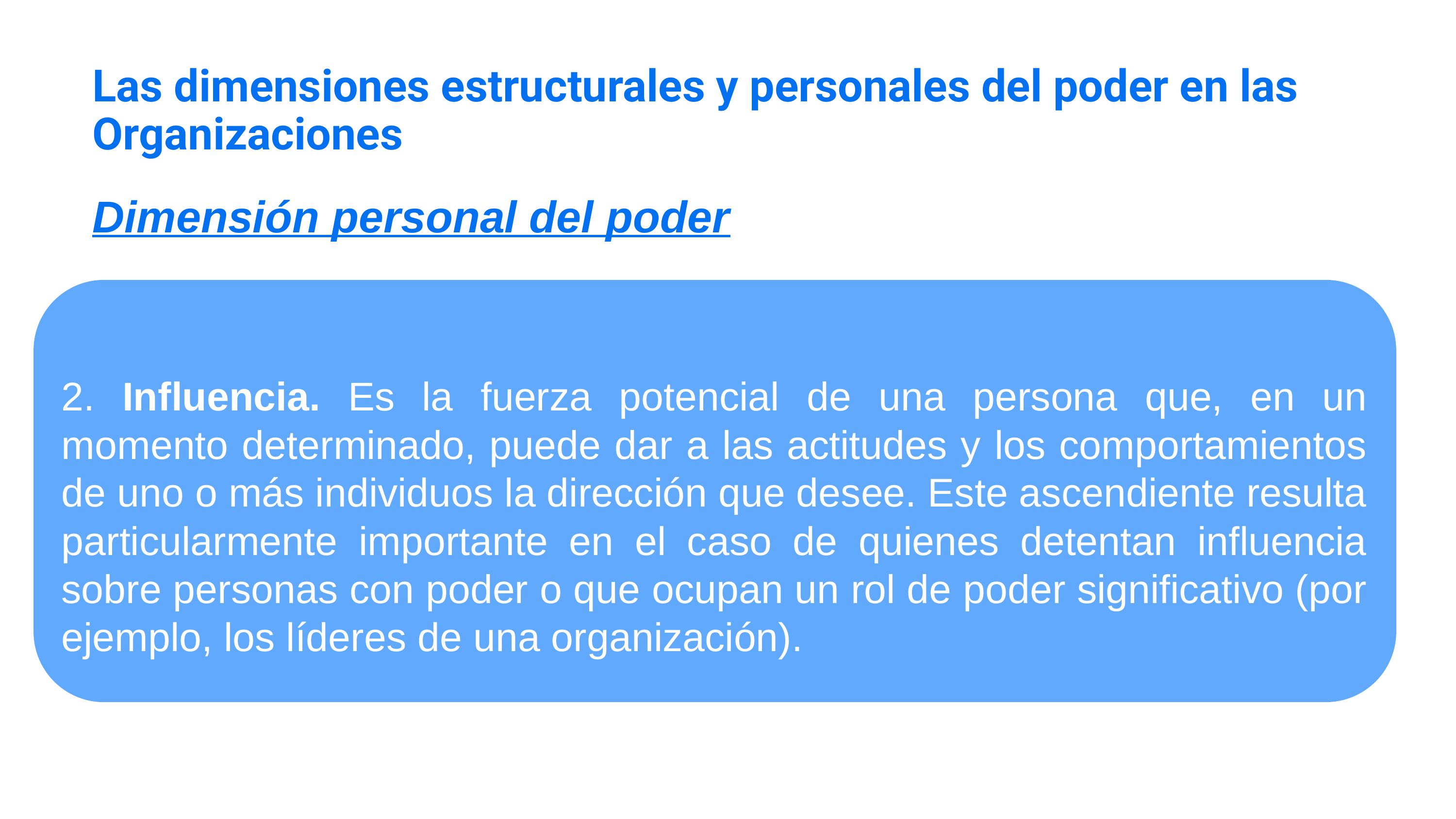

Las dimensiones estructurales y personales del poder en las
Organizaciones

Dimensión personal del poder

2. Influencia. Es la fuerza potencial de una persona que, en un momento determinado, puede dar a las actitudes y los comportamientos de uno o más individuos la dirección que desee. Este ascendiente resulta particularmente importante en el caso de quienes detentan influencia sobre personas con poder o que ocupan un rol de poder significativo (por ejemplo, los líderes de una organización).